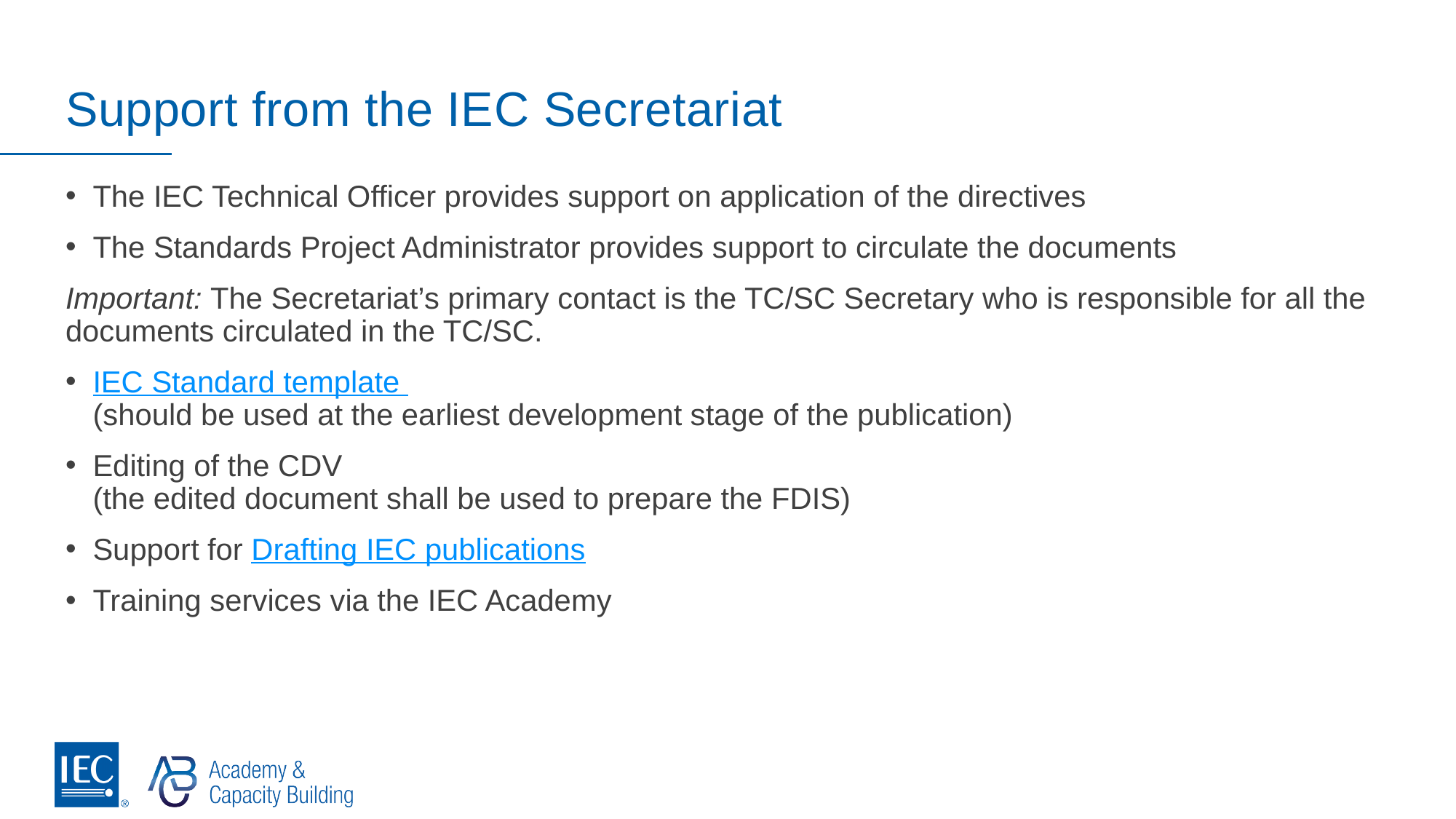

# Support from the IEC Secretariat
The IEC Technical Officer provides support on application of the directives
The Standards Project Administrator provides support to circulate the documents
Important: The Secretariat’s primary contact is the TC/SC Secretary who is responsible for all the documents circulated in the TC/SC.
IEC Standard template
(should be used at the earliest development stage of the publication)
Editing of the CDV
(the edited document shall be used to prepare the FDIS)
Support for Drafting IEC publications
Training services via the IEC Academy